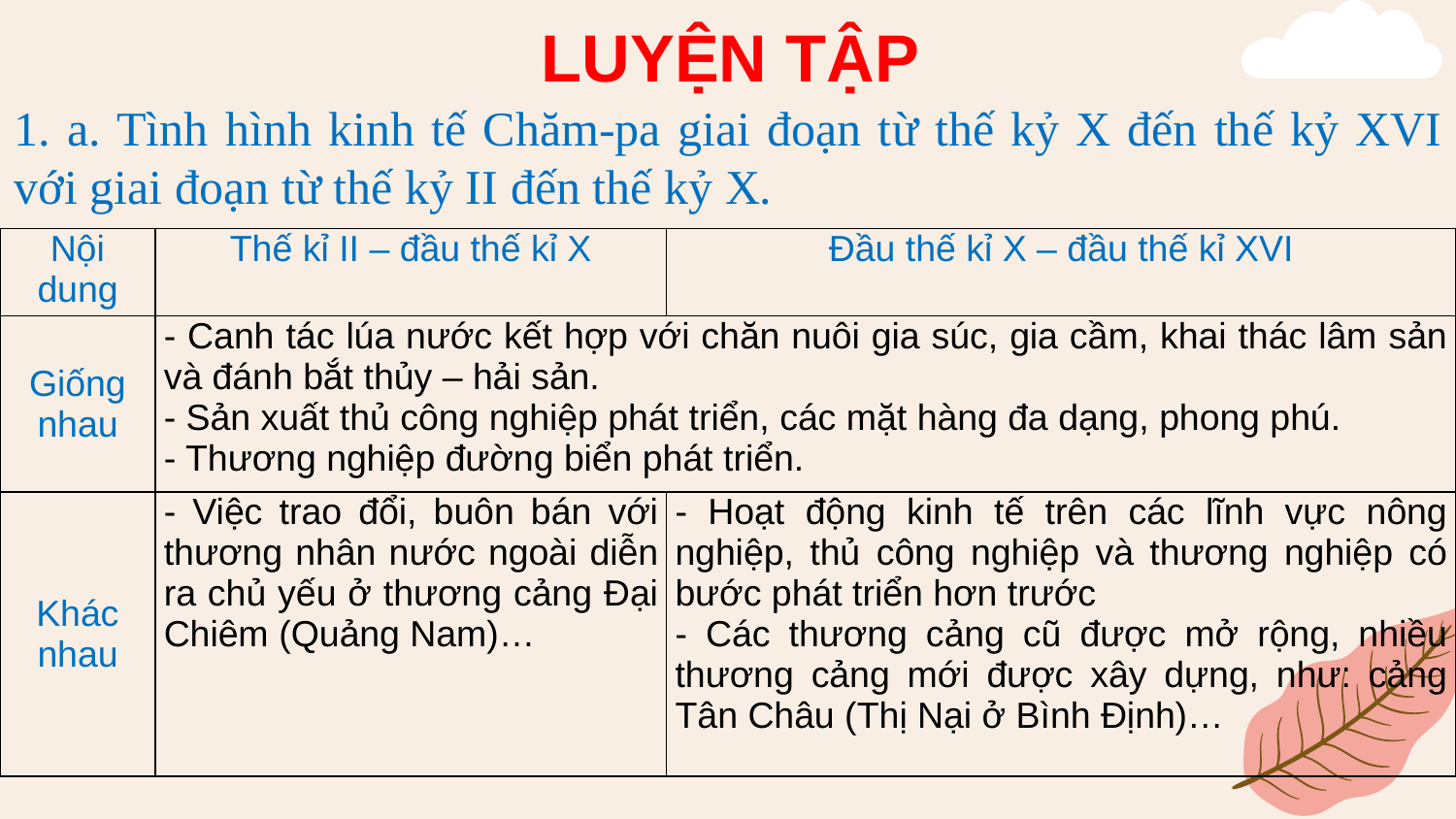

# LUYỆN TẬP
1. a. Tình hình kinh tế Chăm-pa giai đoạn từ thế kỷ X đến thế kỷ XVI với giai đoạn từ thế kỷ II đến thế kỷ X.
| Nội dung | Thế kỉ II – đầu thế kỉ X | Đầu thế kỉ X – đầu thế kỉ XVI |
| --- | --- | --- |
| Giống nhau | - Canh tác lúa nước kết hợp với chăn nuôi gia súc, gia cầm, khai thác lâm sản và đánh bắt thủy – hải sản. - Sản xuất thủ công nghiệp phát triển, các mặt hàng đa dạng, phong phú. - Thương nghiệp đường biển phát triển. |  |
| Khác nhau | - Việc trao đổi, buôn bán với thương nhân nước ngoài diễn ra chủ yếu ở thương cảng Đại Chiêm (Quảng Nam)… | - Hoạt động kinh tế trên các lĩnh vực nông nghiệp, thủ công nghiệp và thương nghiệp có bước phát triển hơn trước - Các thương cảng cũ được mở rộng, nhiều thương cảng mới được xây dựng, như: cảng Tân Châu (Thị Nại ở Bình Định)… |